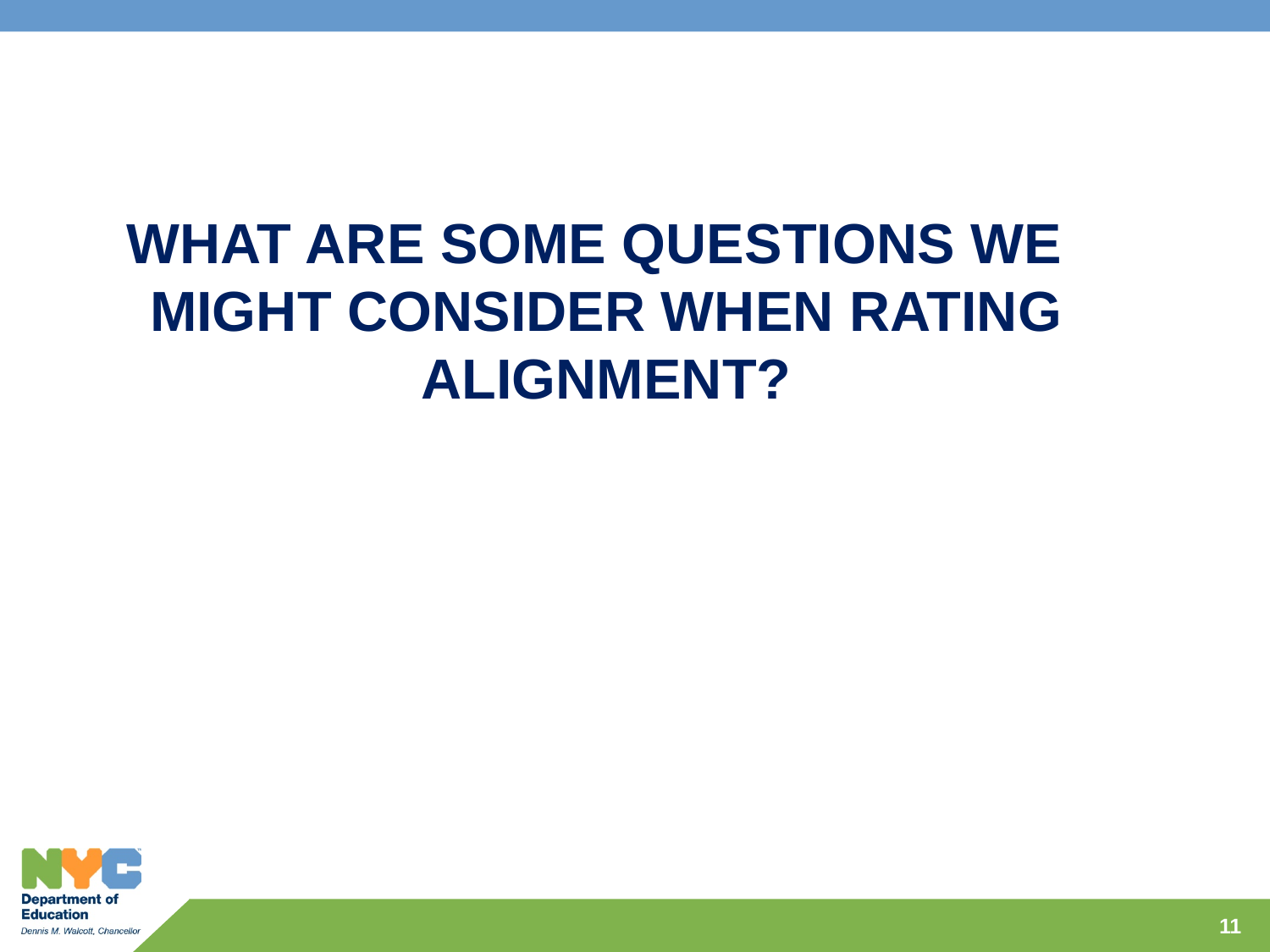

WHAT ARE SOME QUESTIONS WE MIGHT CONSIDER WHEN RATING ALIGNMENT?
11